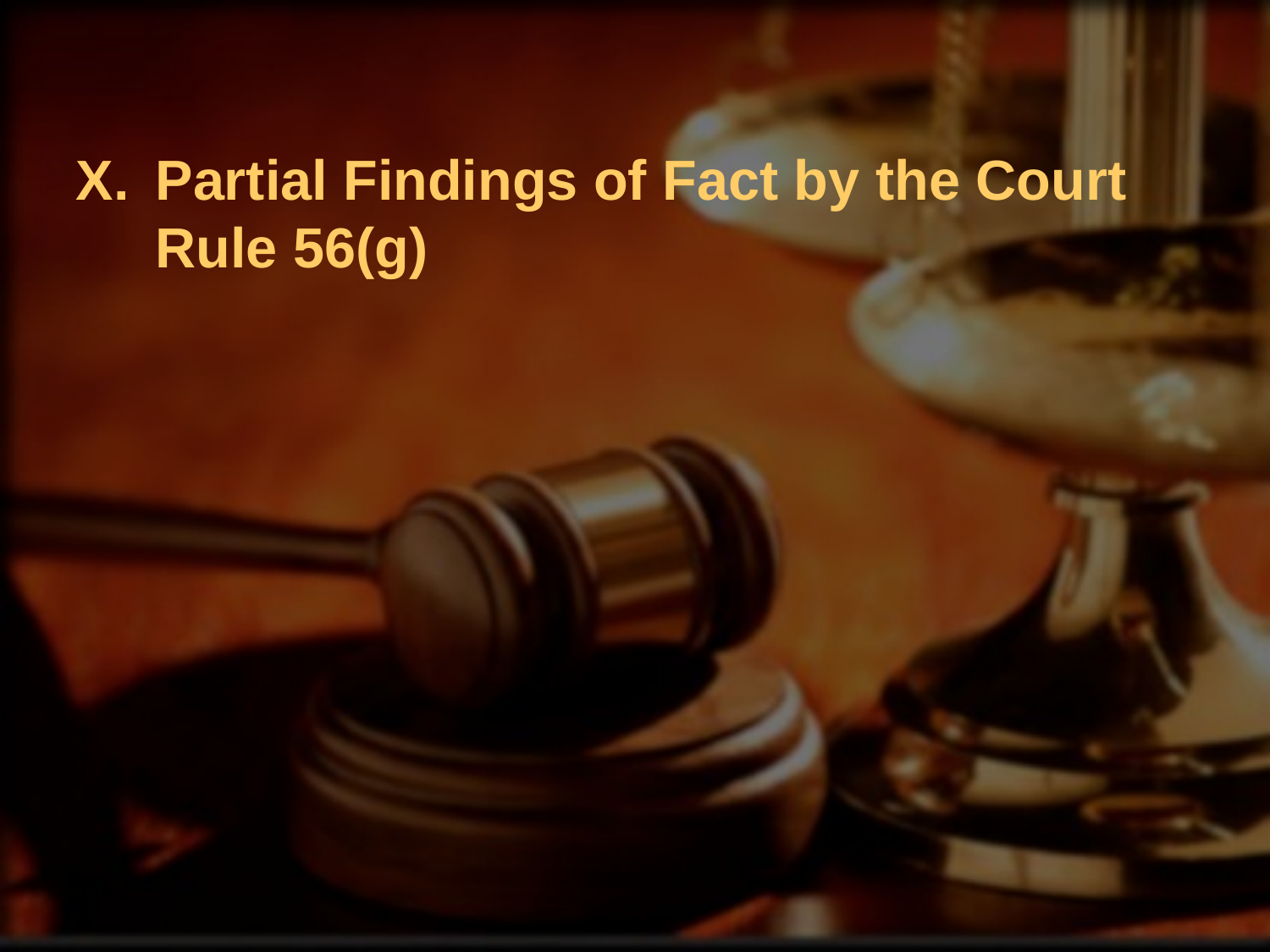

Partial Findings of Fact by the Court Rule 56(g)